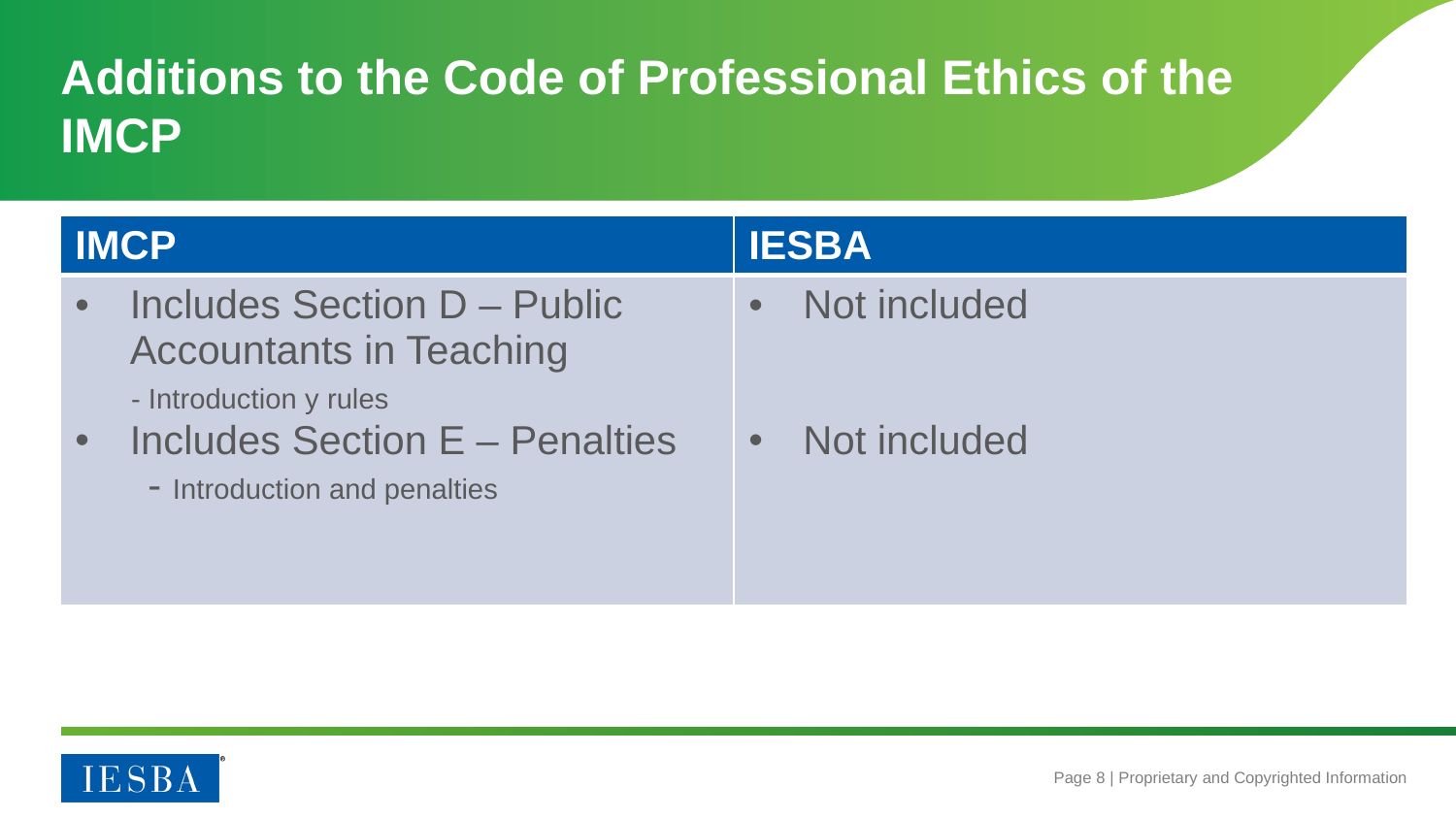

# Additions to the Code of Professional Ethics of the IMCP

| IMCP | IESBA |
| --- | --- |
| Includes Section D – Public Accountants in Teaching - Introduction y rules Includes Section E – Penalties - Introduction and penalties | Not included Not included |